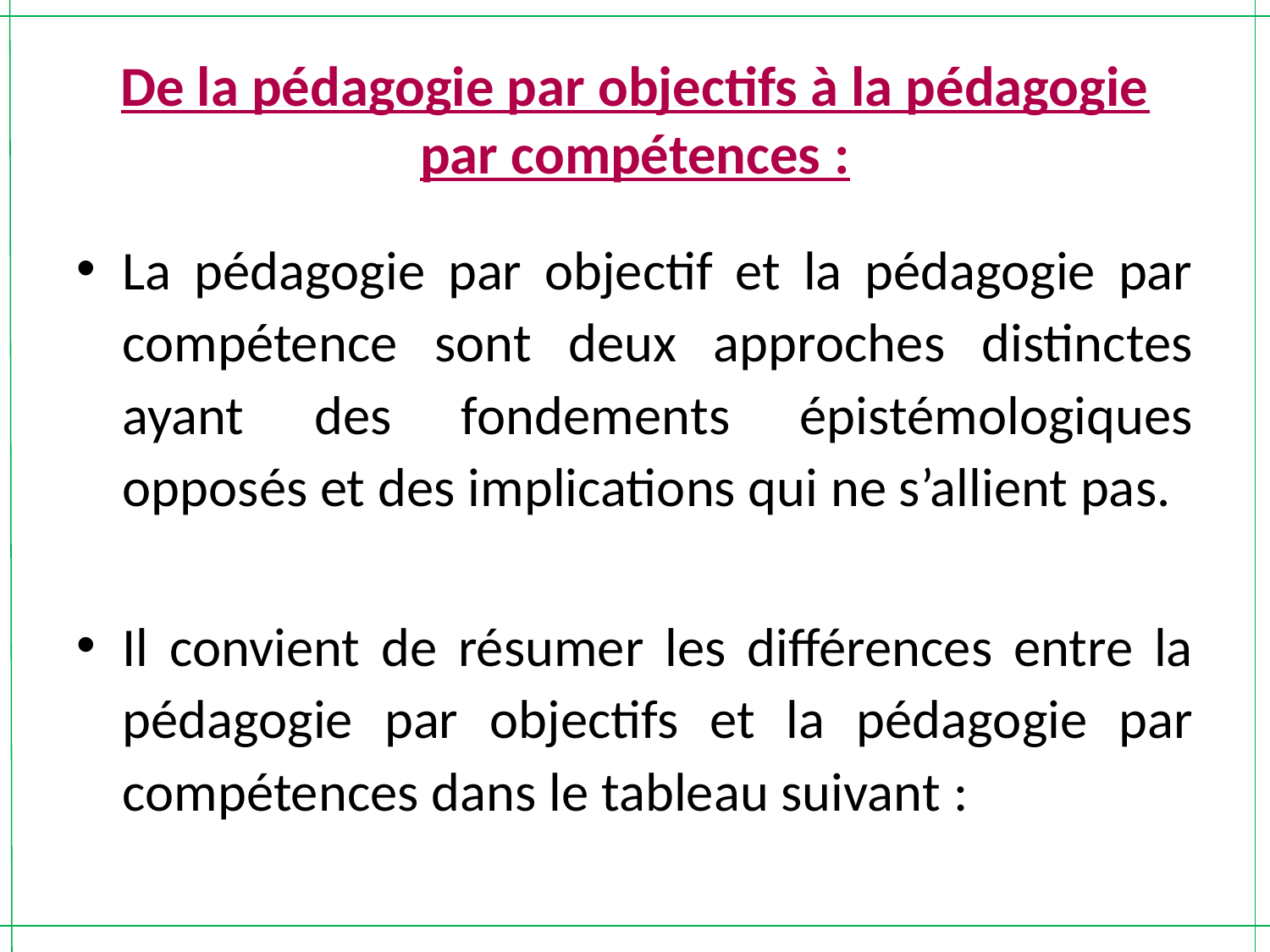

# De la pédagogie par objectifs à la pédagogie par compétences :
La pédagogie par objectif et la pédagogie par compétence sont deux approches distinctes ayant des fondements épistémologiques opposés et des implications qui ne s’allient pas.

Il convient de résumer les différences entre la pédagogie par objectifs et la pédagogie par compétences dans le tableau suivant :